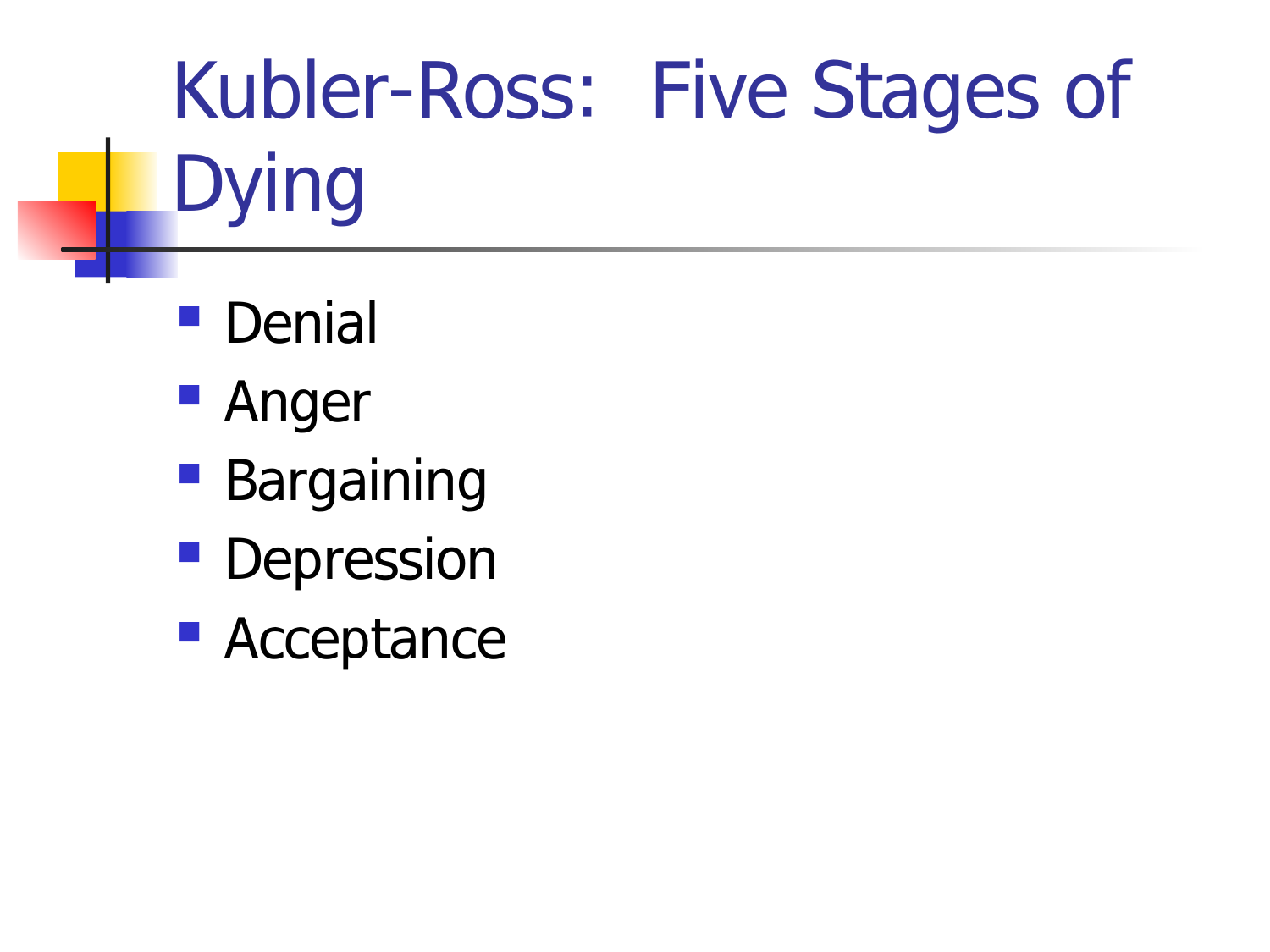

# Kubler-Ross:  Five Stages of Dying
Denial
Anger
Bargaining
Depression
Acceptance